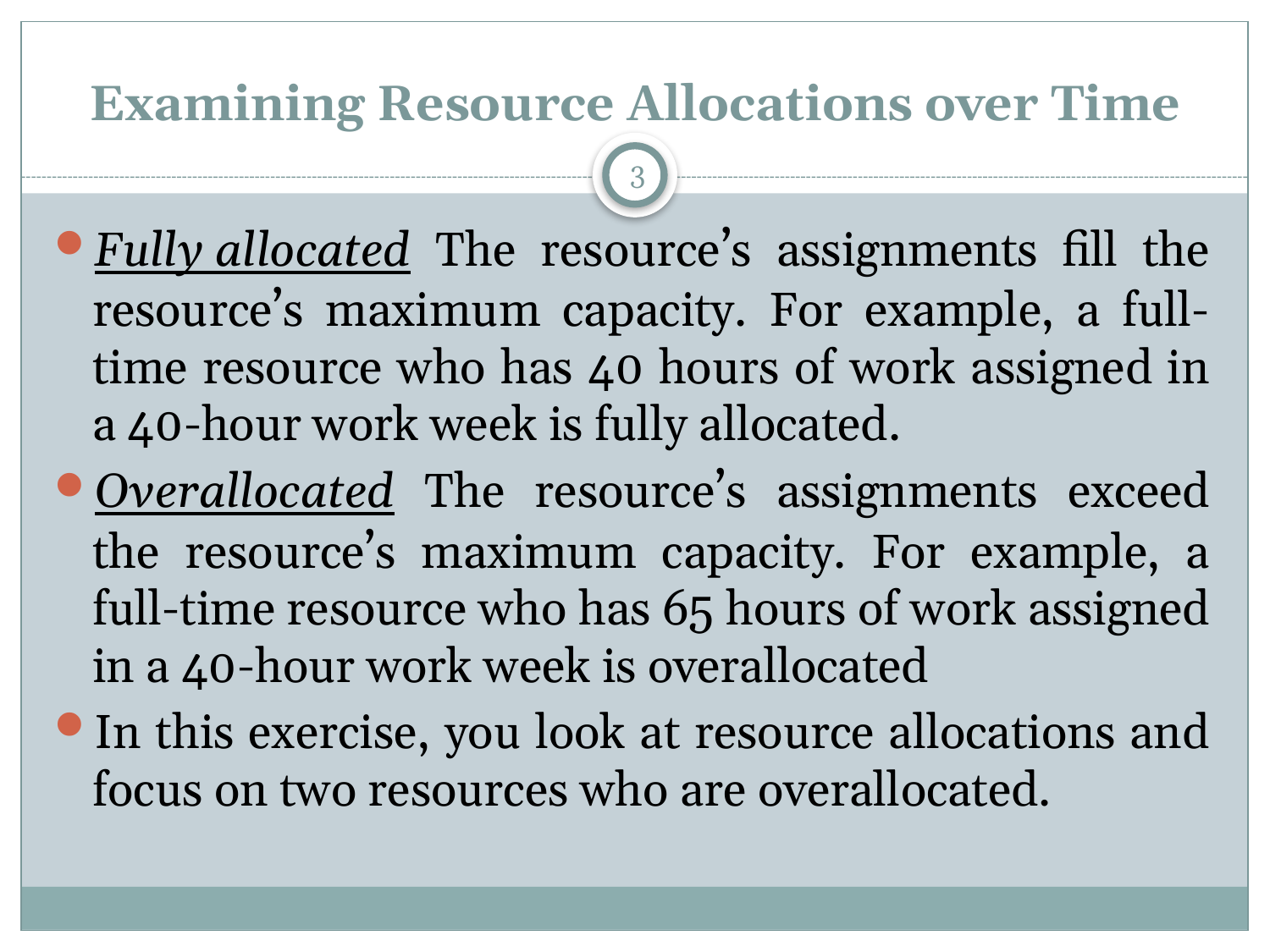

# Examining Resource Allocations over Time
3
Fully allocated The resource’s assignments fill the resource’s maximum capacity. For example, a full-time resource who has 40 hours of work assigned in a 40-hour work week is fully allocated.
Overallocated The resource’s assignments exceed the resource’s maximum capacity. For example, a full-time resource who has 65 hours of work assigned in a 40-hour work week is overallocated
In this exercise, you look at resource allocations and focus on two resources who are overallocated.